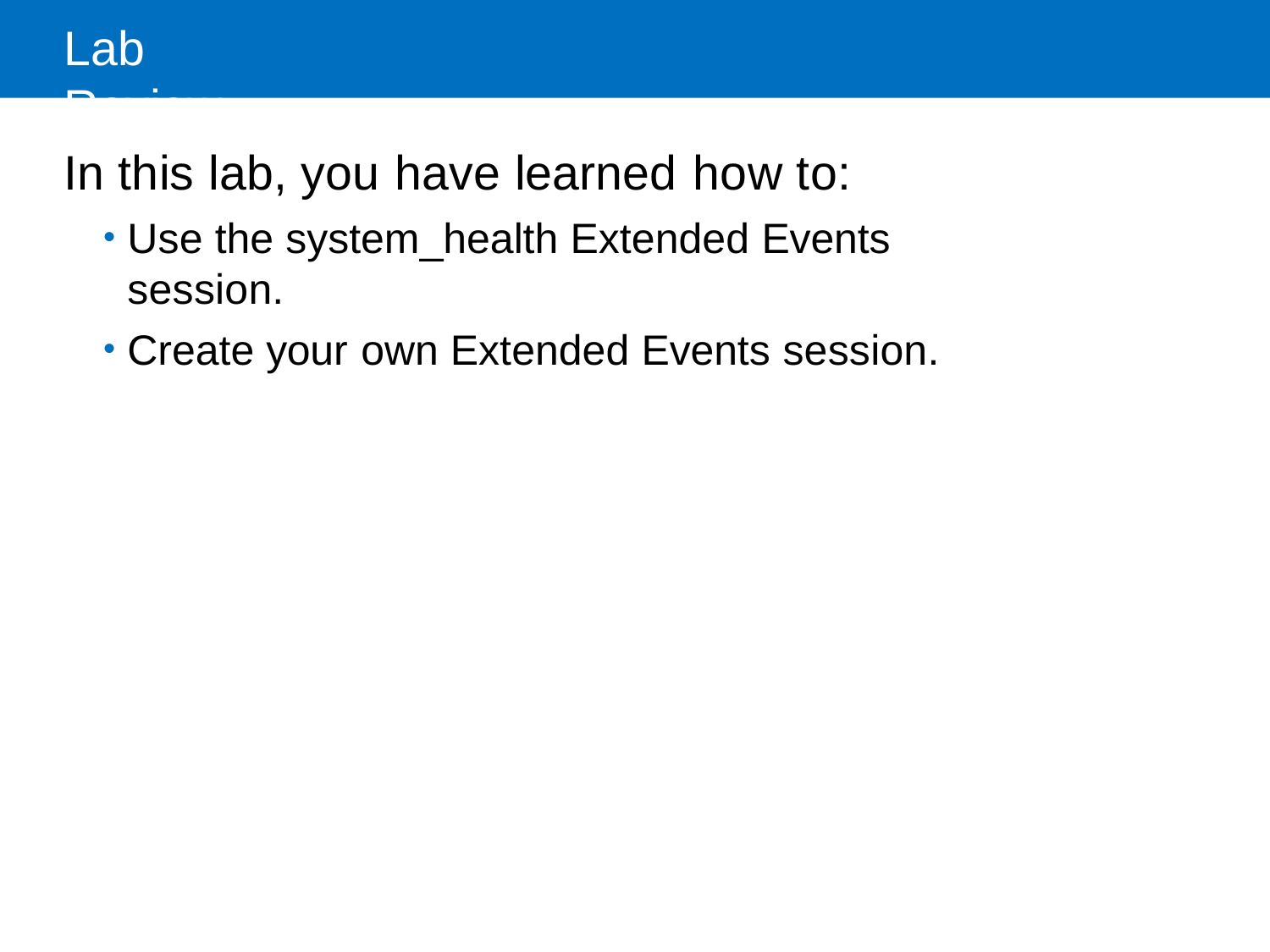

# Lab Review
In this lab, you have learned how to:
Use the system_health Extended Events session.
Create your own Extended Events session.